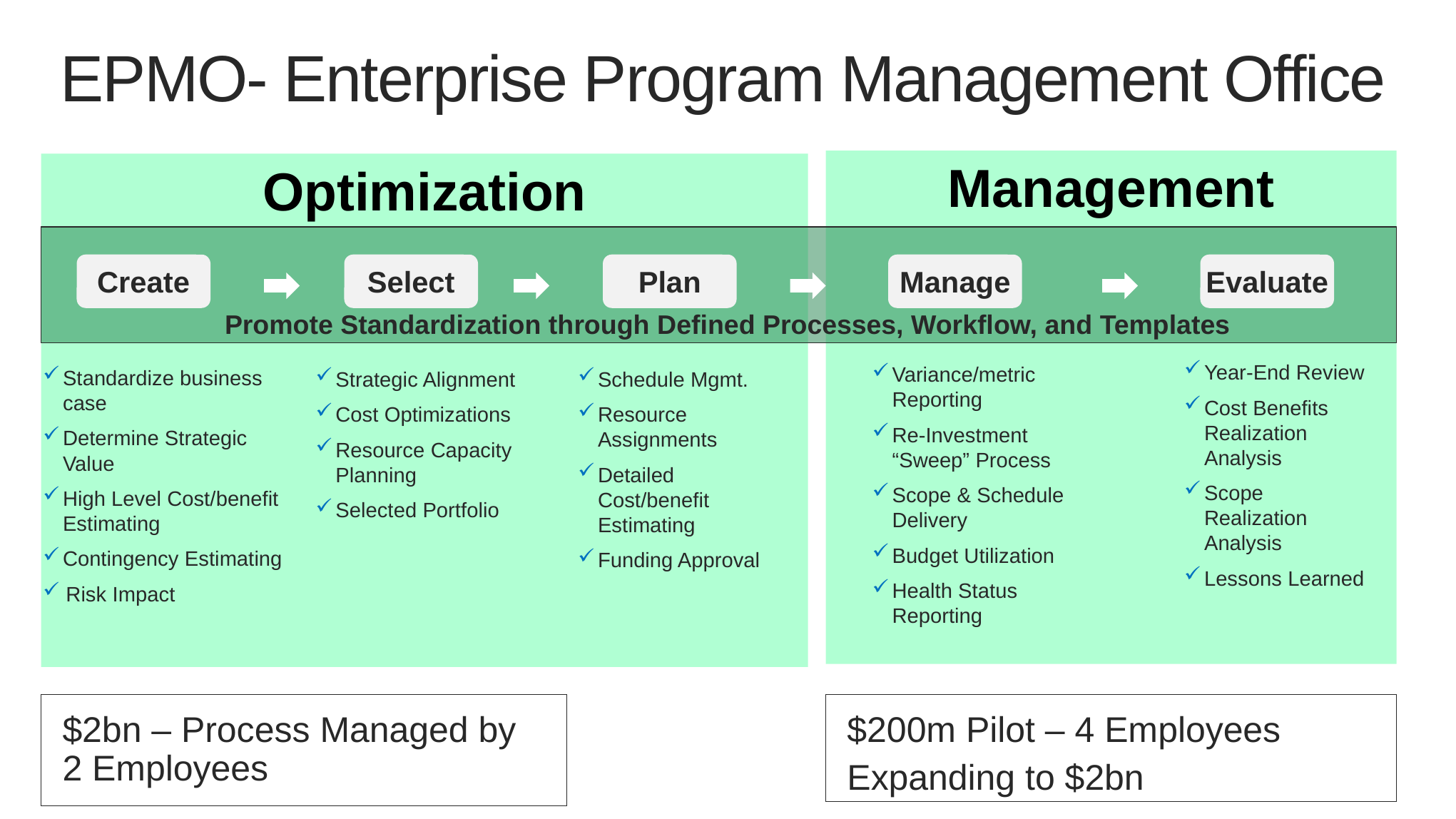

# EPMO- Enterprise Program Management Office
Management

Optimization

Create
Select
Plan
Manage
Evaluate

Promote Standardization through Defined Processes, Workflow, and Templates
Year-End Review
Cost Benefits   Realization Analysis
Scope Realization Analysis
Lessons Learned
Variance/metric Reporting
Re-Investment “Sweep” Process
Scope & Schedule  Delivery
Budget Utilization
Health Status Reporting
Standardize business case
Determine Strategic Value
High Level Cost/benefit  Estimating
Contingency Estimating
 Risk Impact
Strategic Alignment
Cost Optimizations
Resource Capacity Planning
Selected Portfolio

Schedule Mgmt.
Resource Assignments
Detailed Cost/benefit  Estimating
Funding Approval

$2bn – Process Managed by 2 Employees
$200m Pilot – 4 Employees
Expanding to $2bn